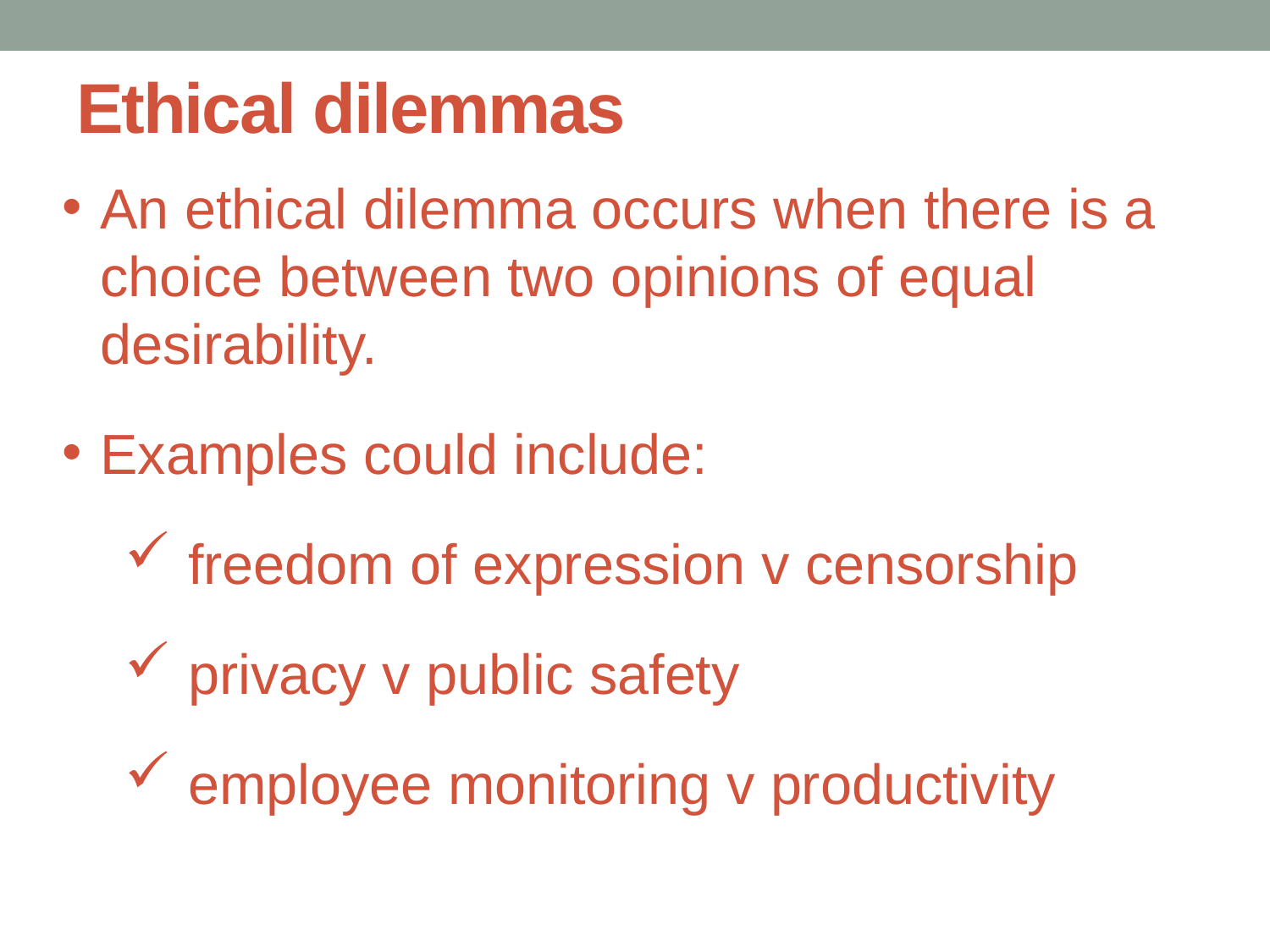

# Ethical dilemmas
An ethical dilemma occurs when there is a choice between two opinions of equal desirability.
Examples could include:
freedom of expression v censorship
privacy v public safety
employee monitoring v productivity